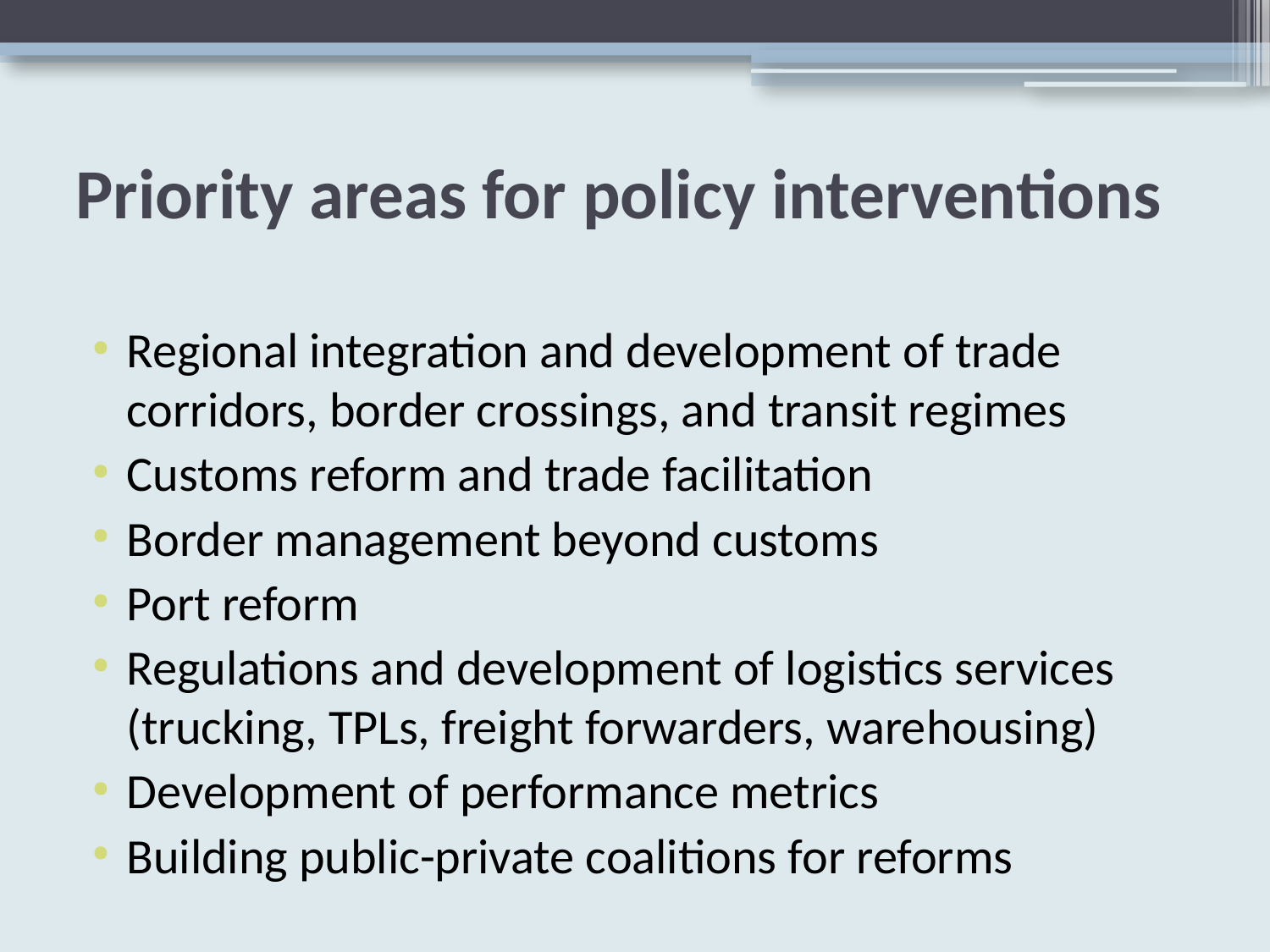

# Priority areas for policy interventions
Regional integration and development of trade corridors, border crossings, and transit regimes
Customs reform and trade facilitation
Border management beyond customs
Port reform
Regulations and development of logistics services (trucking, TPLs, freight forwarders, warehousing)
Development of performance metrics
Building public-private coalitions for reforms